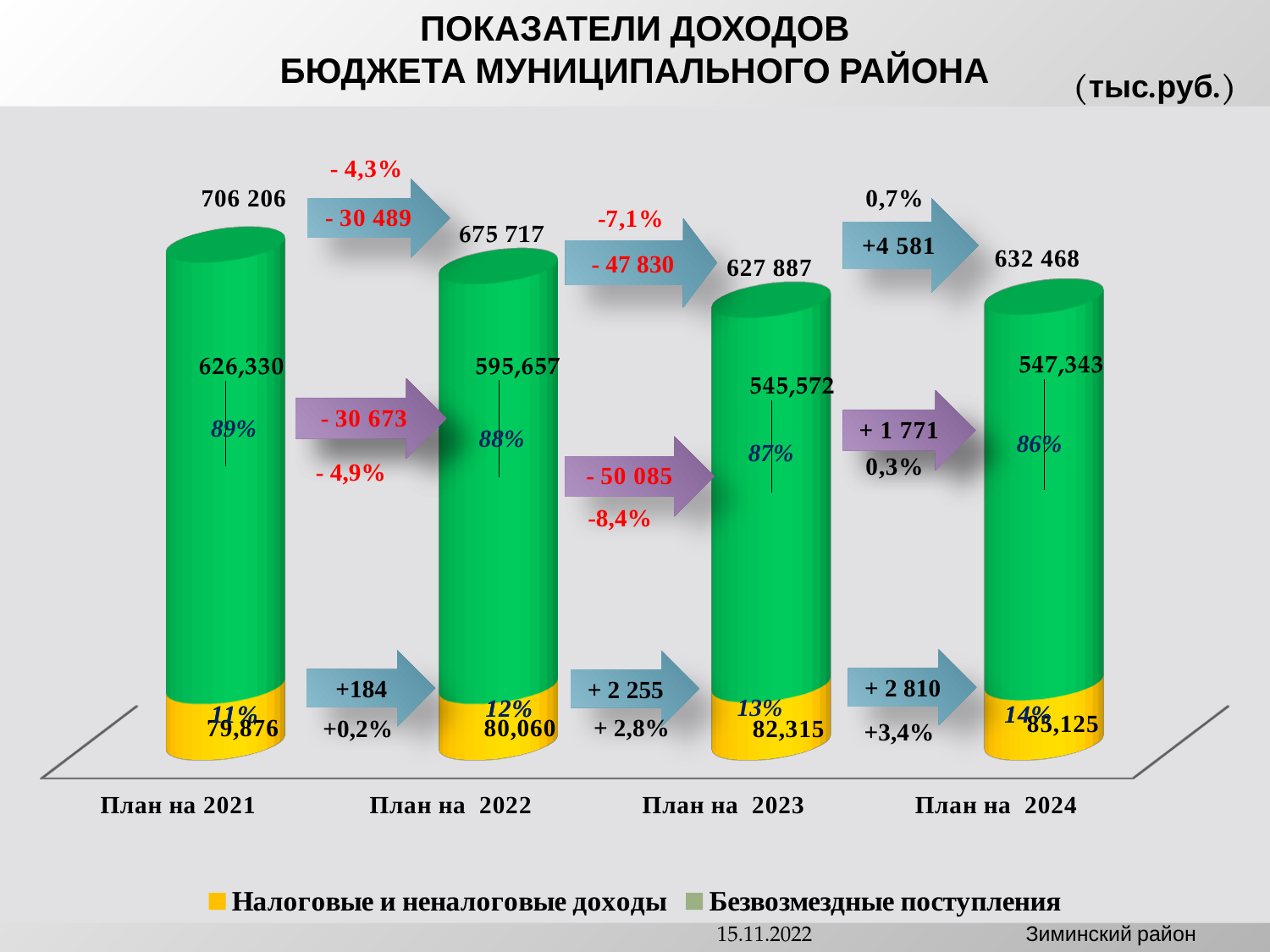

ПОКАЗАТЕЛИ ДОХОДОВ
БЮДЖЕТА МУНИЦИПАЛЬНОГО РАЙОНА
(тыс.руб.)

[unsupported chart]

- 47 830
89%
88%
86%
87%
- 4,9%
-8,4%
+ 2 810
+184
+ 2 255
13%
+ 2,8%
+0,2%
+3,4%

15.11.2022
Зиминский район